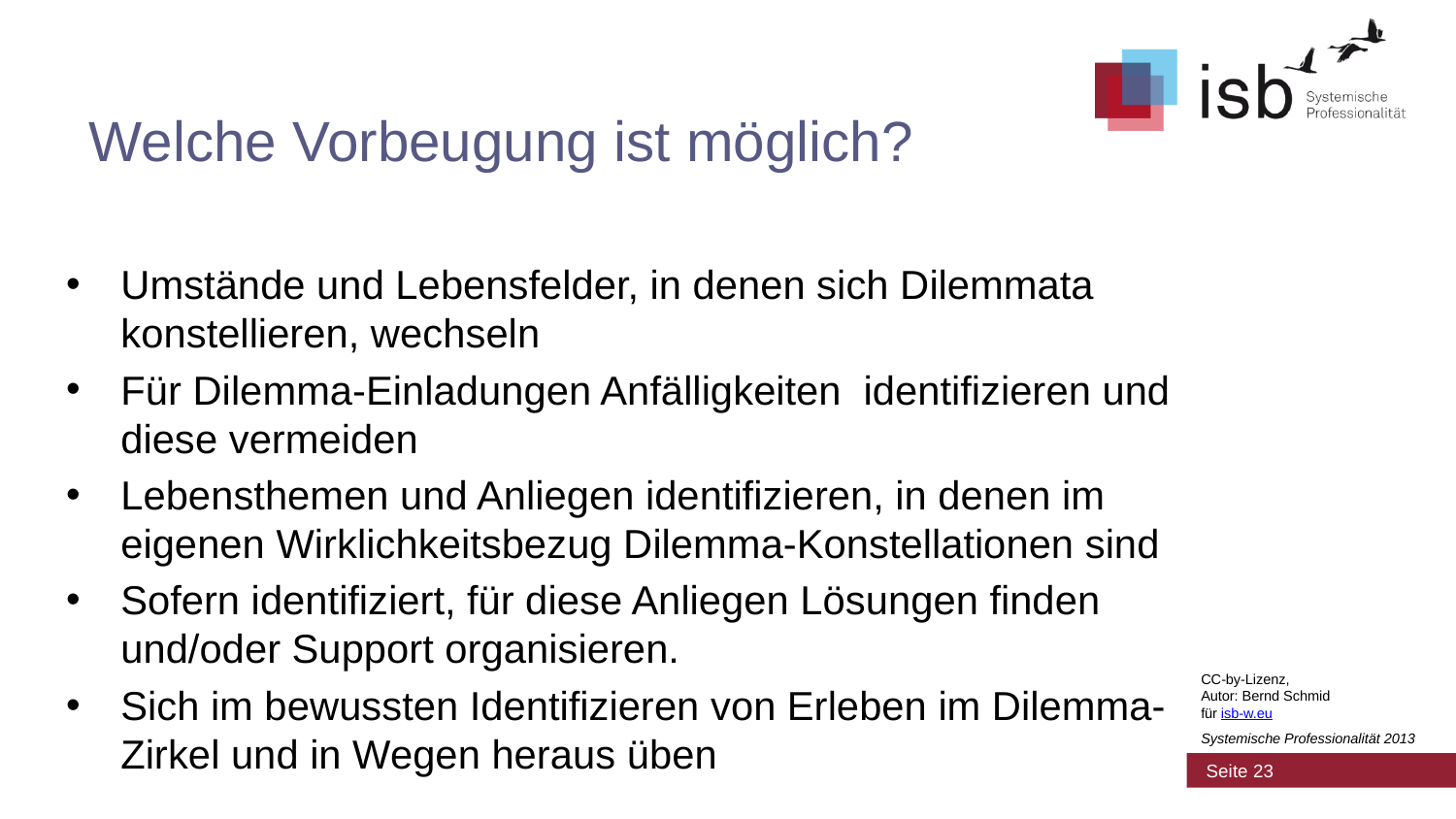

# Welche Vorbeugung ist möglich?
Umstände und Lebensfelder, in denen sich Dilemmata konstellieren, wechseln
Für Dilemma-Einladungen Anfälligkeiten  identifizieren und diese vermeiden
Lebensthemen und Anliegen identifizieren, in denen im eigenen Wirklichkeitsbezug Dilemma-Konstellationen sind
Sofern identifiziert, für diese Anliegen Lösungen finden und/oder Support organisieren.
Sich im bewussten Identifizieren von Erleben im Dilemma-Zirkel und in Wegen heraus üben

 Seite 23